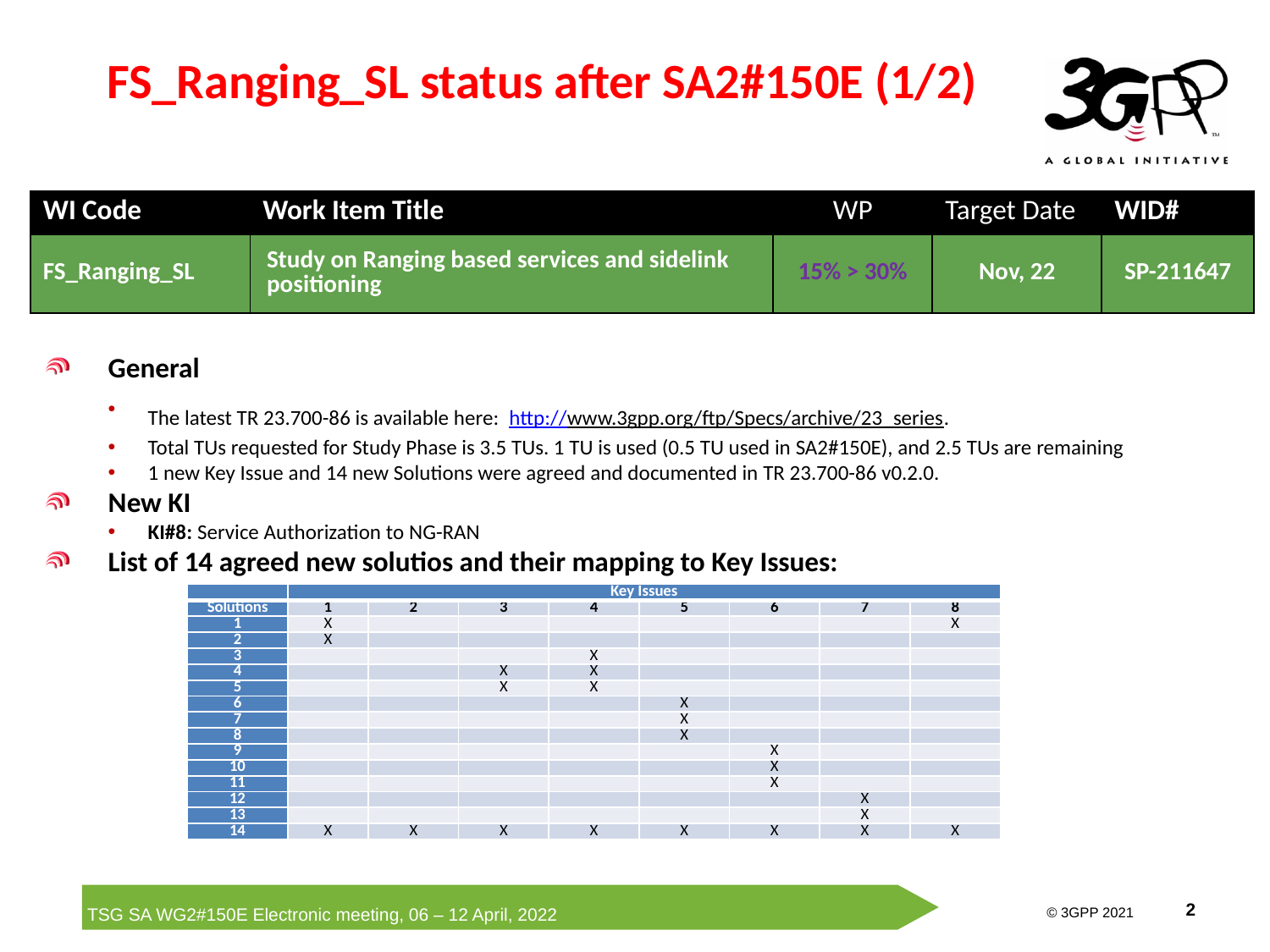

# FS_Ranging_SL status after SA2#150E (1/2)
| WI Code | Work Item Title | WP | Target Date | WID# |
| --- | --- | --- | --- | --- |
| FS\_Ranging\_SL | Study on Ranging based services and sidelink positioning | 15% > 30% | Nov, 22 | SP-211647 |
General
The latest TR 23.700-86 is available here: http://www.3gpp.org/ftp/Specs/archive/23_series.
Total TUs requested for Study Phase is 3.5 TUs. 1 TU is used (0.5 TU used in SA2#150E), and 2.5 TUs are remaining
1 new Key Issue and 14 new Solutions were agreed and documented in TR 23.700-86 v0.2.0.
New KI
KI#8: Service Authorization to NG-RAN
List of 14 agreed new solutios and their mapping to Key Issues:

|  | Key Issues |  |  |  |  |  |  |  |
| --- | --- | --- | --- | --- | --- | --- | --- | --- |
| Solutions | 1 | 2 | 3 | 4 | 5 | 6 | 7 | 8 |
| 1 | X |  |  |  |  |  |  | X |
| 2 | X |  |  |  |  |  |  |  |
| 3 |  |  |  | X |  |  |  |  |
| 4 |  |  | X | X |  |  |  |  |
| 5 |  |  | X | X |  |  |  |  |
| 6 |  |  |  |  | X |  |  |  |
| 7 |  |  |  |  | X |  |  |  |
| 8 |  |  |  |  | X |  |  |  |
| 9 |  |  |  |  |  | X |  |  |
| 10 |  |  |  |  |  | X |  |  |
| 11 |  |  |  |  |  | X |  |  |
| 12 |  |  |  |  |  |  | X |  |
| 13 |  |  |  |  |  |  | X |  |
| 14 | X | X | X | X | X | X | X | X |